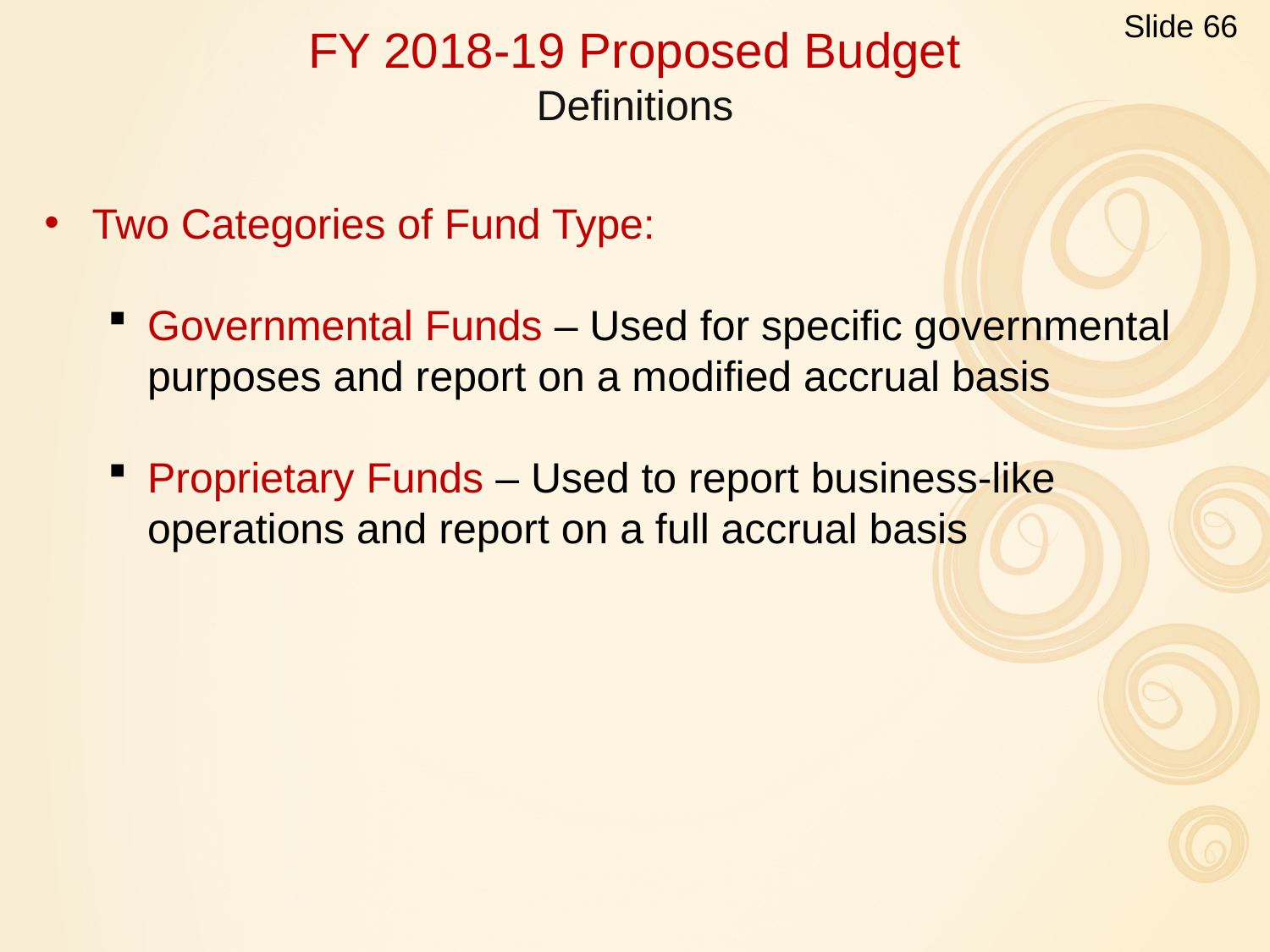

Slide 66
# FY 2018-19 Proposed Budget Definitions
Two Categories of Fund Type:

Governmental Funds – Used for specific governmental purposes and report on a modified accrual basis

Proprietary Funds – Used to report business-like operations and report on a full accrual basis